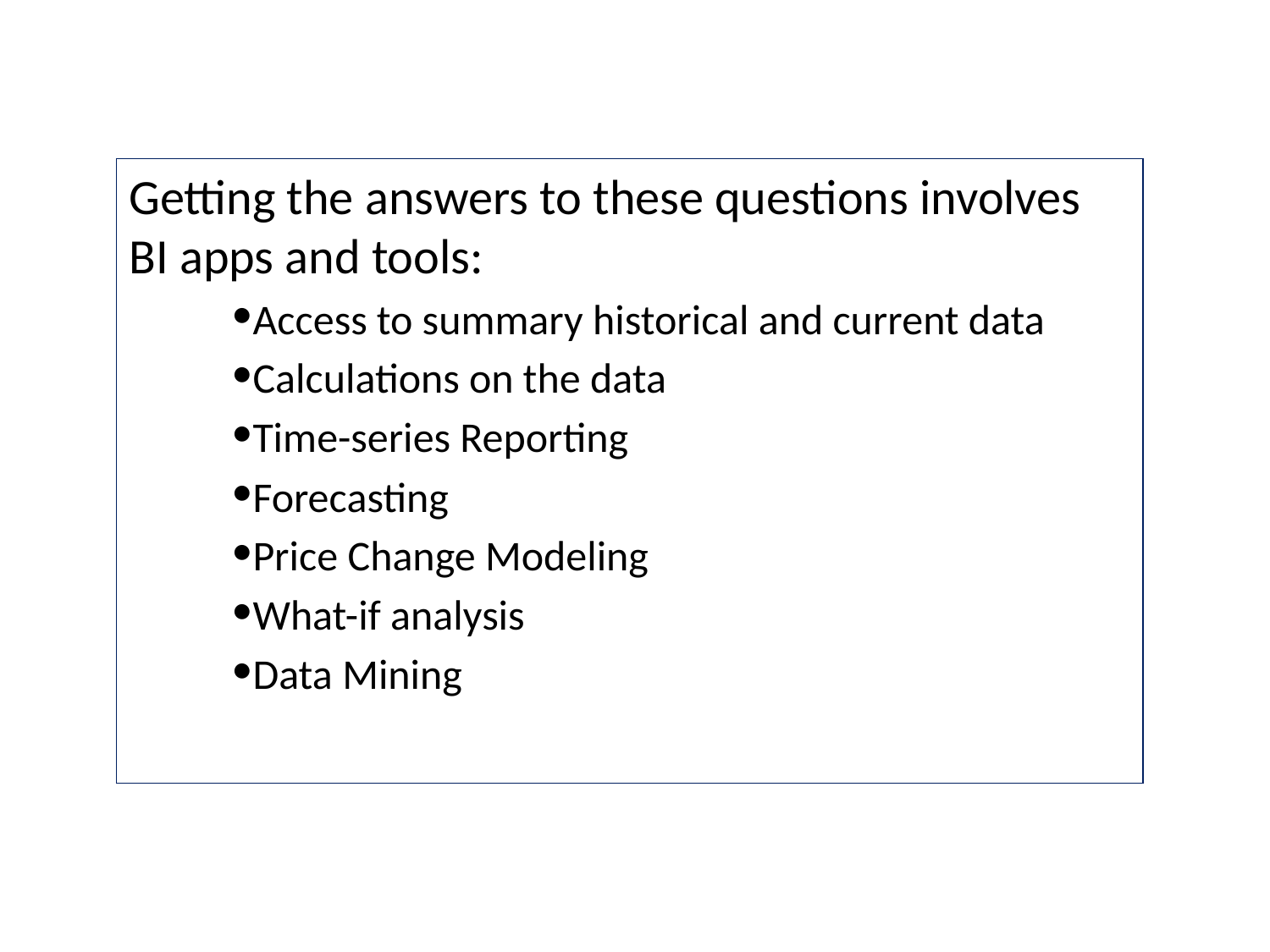

Getting the answers to these questions involves BI apps and tools:
Access to summary historical and current data
Calculations on the data
Time-series Reporting
Forecasting
Price Change Modeling
What-if analysis
Data Mining